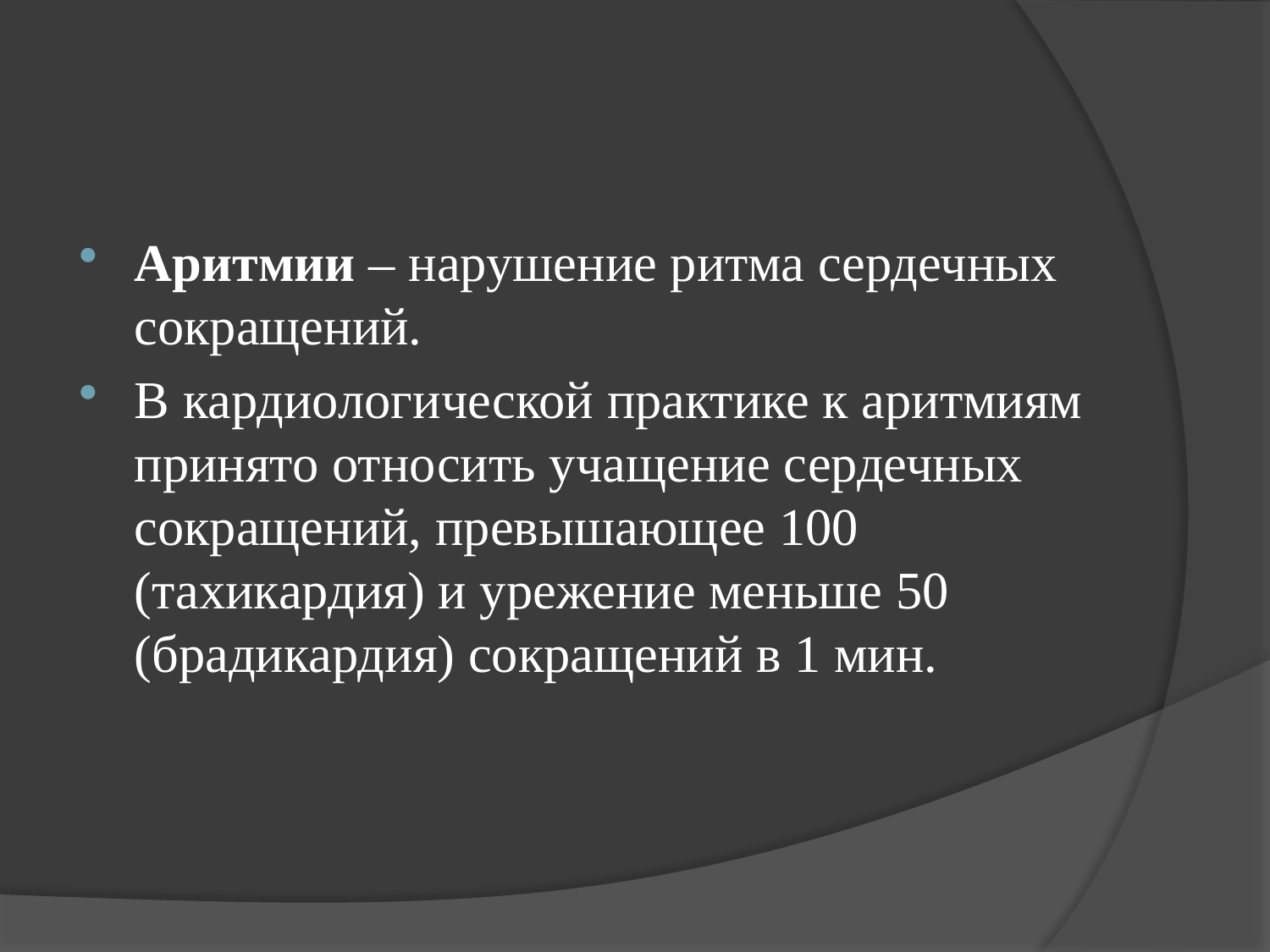

#
Аритмии – нарушение ритма сердечных сокращений.
В кардиологической практике к аритмиям принято относить учащение сердечных сокращений, превышающее 100 (тахикардия) и урежение меньше 50 (брадикардия) сокращений в 1 мин.